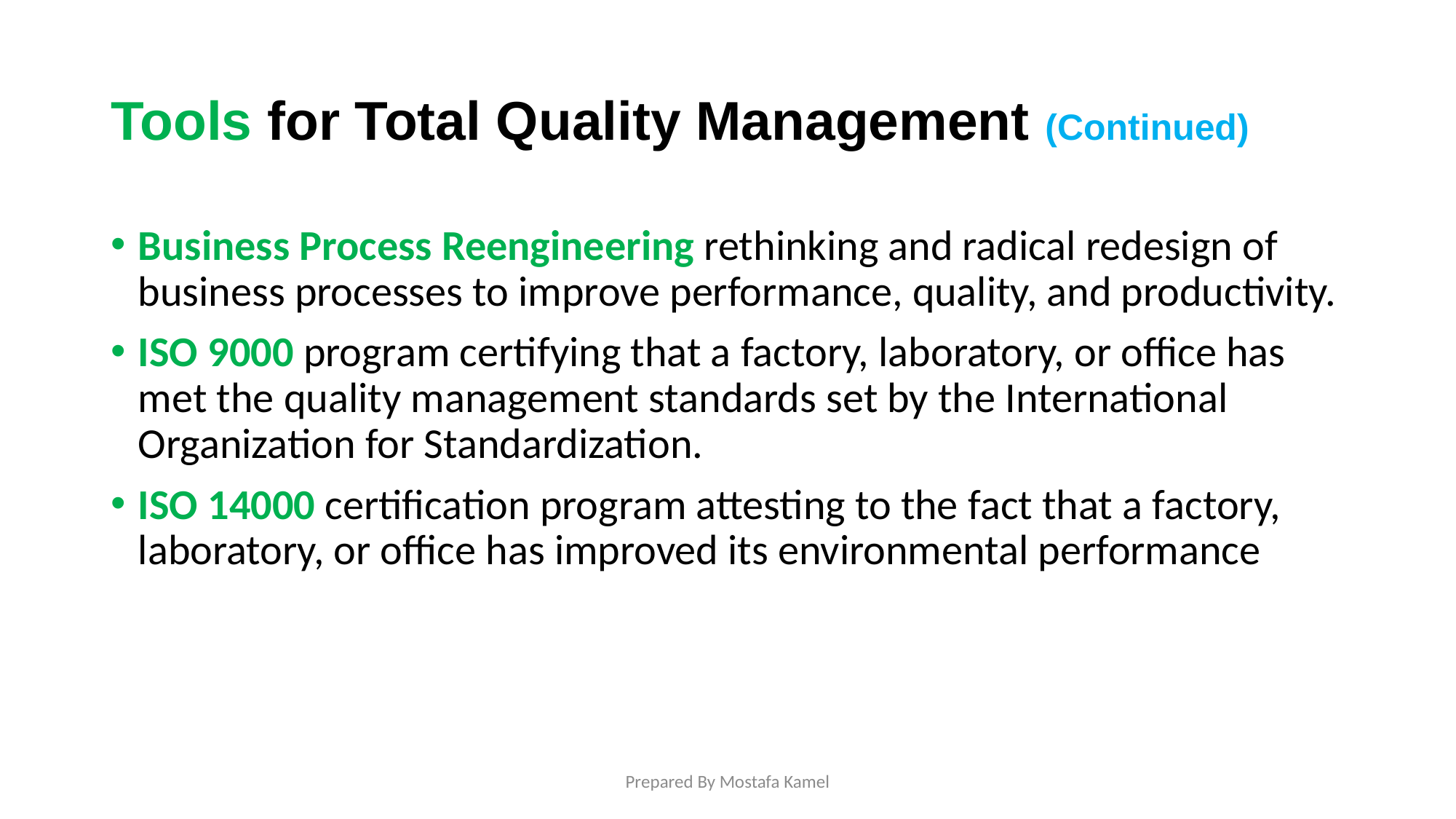

# Tools for Total Quality Management (Continued)
Business Process Reengineering rethinking and radical redesign of business processes to improve performance, quality, and productivity.
ISO 9000 program certifying that a factory, laboratory, or office has met the quality management standards set by the International Organization for Standardization.
ISO 14000 certification program attesting to the fact that a factory, laboratory, or office has improved its environmental performance
Prepared By Mostafa Kamel